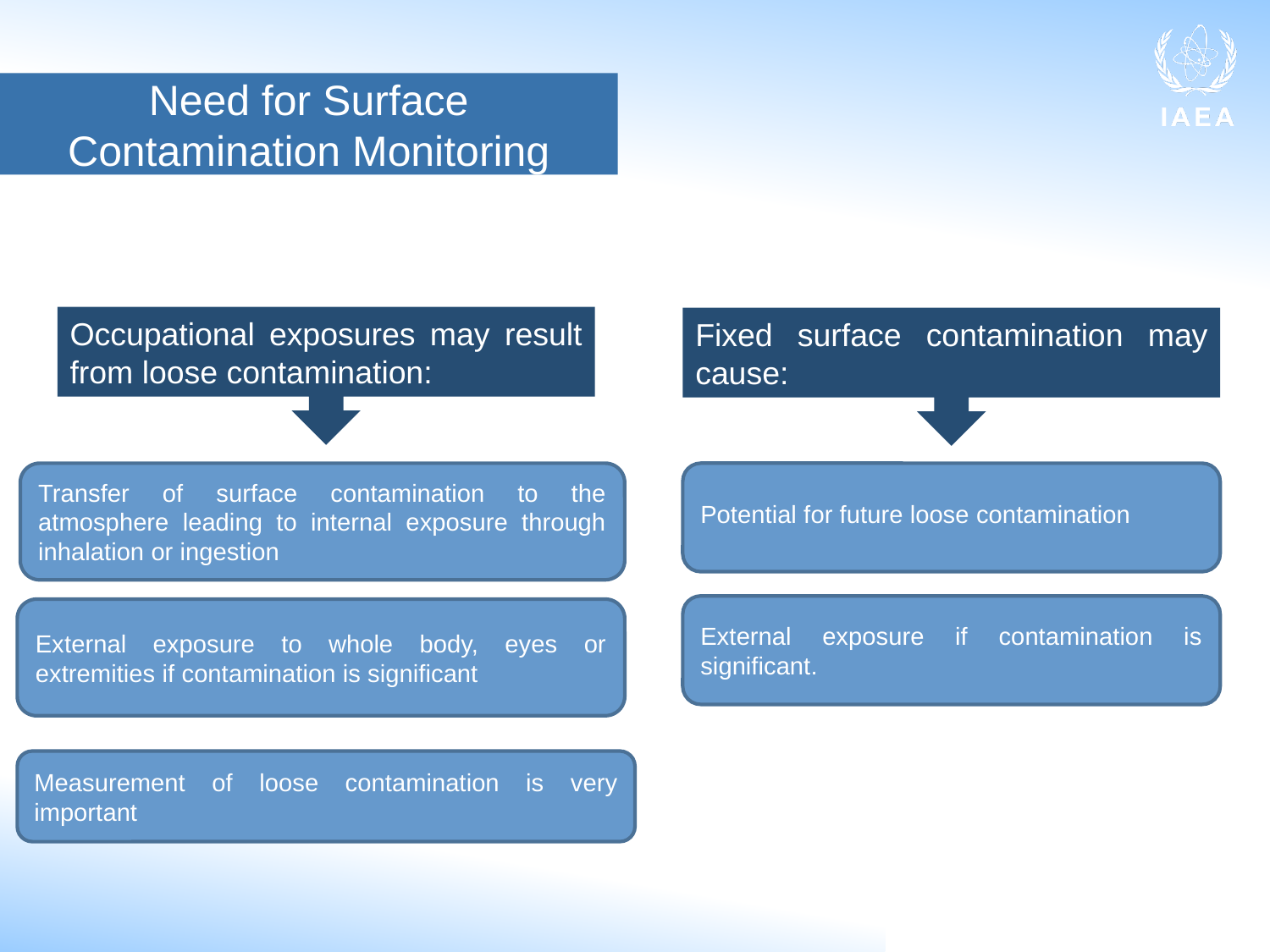

Need for Surface Contamination Monitoring
Occupational exposures may result from loose contamination:
Fixed surface contamination may cause:

Transfer of surface contamination to the atmosphere leading to internal exposure through inhalation or ingestion

Potential for future loose contamination

External exposure if contamination is significant.

External exposure to whole body, eyes or extremities if contamination is significant

Measurement of loose contamination is very important